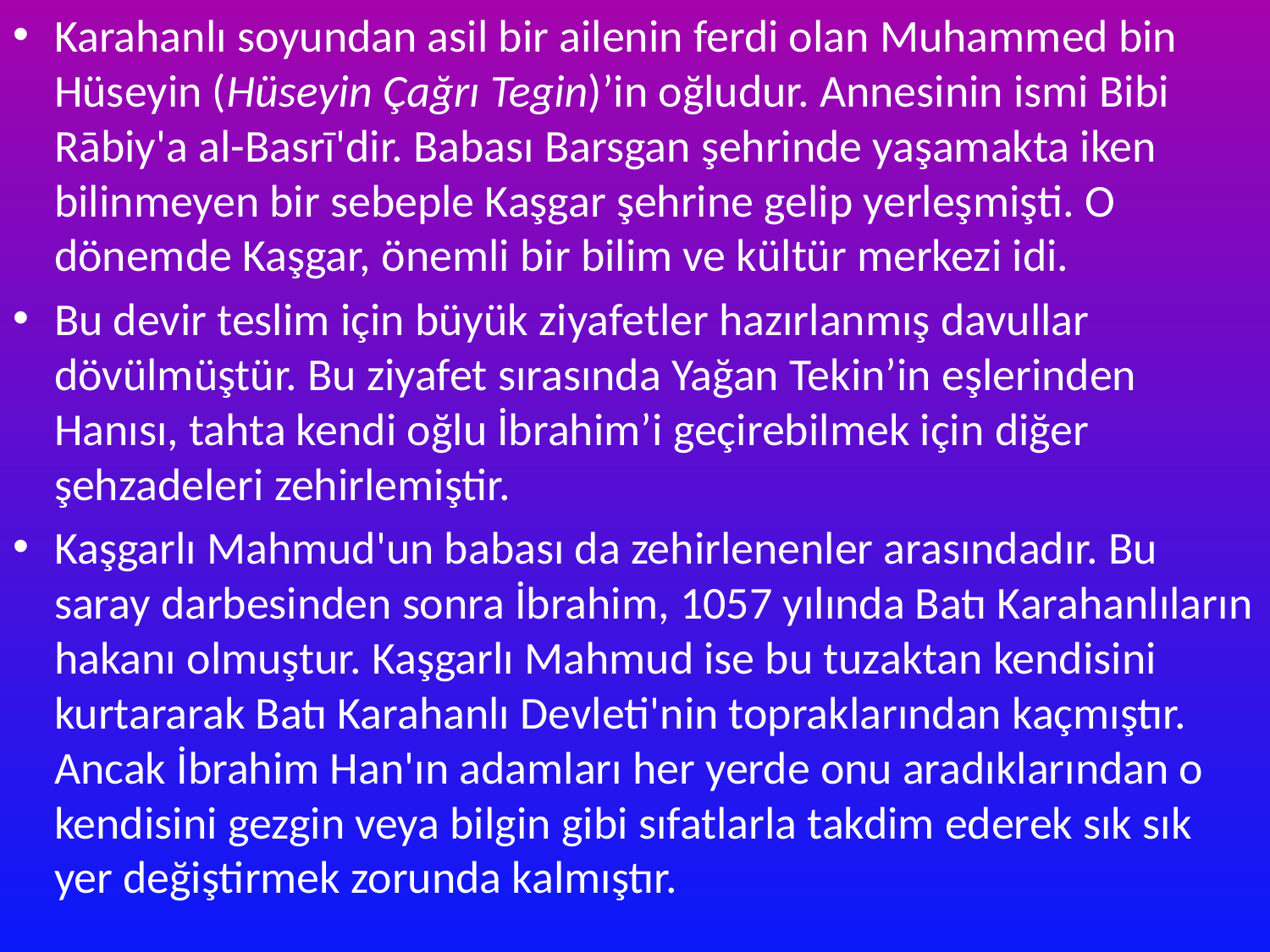

Karahanlı soyundan asil bir ailenin ferdi olan Muhammed bin Hüseyin (Hüseyin Çağrı Tegin)’in oğludur. Annesinin ismi Bibi Rābiy'a al-Basrī'dir. Babası Barsgan şehrinde yaşamakta iken bilinmeyen bir sebeple Kaşgar şehrine gelip yerleşmişti. O dönemde Kaşgar, önemli bir bilim ve kültür merkezi idi.
Bu devir teslim için büyük ziyafetler hazırlanmış davullar dövülmüştür. Bu ziyafet sırasında Yağan Tekin’in eşlerinden Hanısı, tahta kendi oğlu İbrahim’i geçirebilmek için diğer şehzadeleri zehirlemiştir.
Kaşgarlı Mahmud'un babası da zehirlenenler arasındadır. Bu saray darbesinden sonra İbrahim, 1057 yılında Batı Karahanlıların hakanı olmuştur. Kaşgarlı Mahmud ise bu tuzaktan kendisini kurtararak Batı Karahanlı Devleti'nin topraklarından kaçmıştır. Ancak İbrahim Han'ın adamları her yerde onu aradıklarından o kendisini gezgin veya bilgin gibi sıfatlarla takdim ederek sık sık yer değiştirmek zorunda kalmıştır.